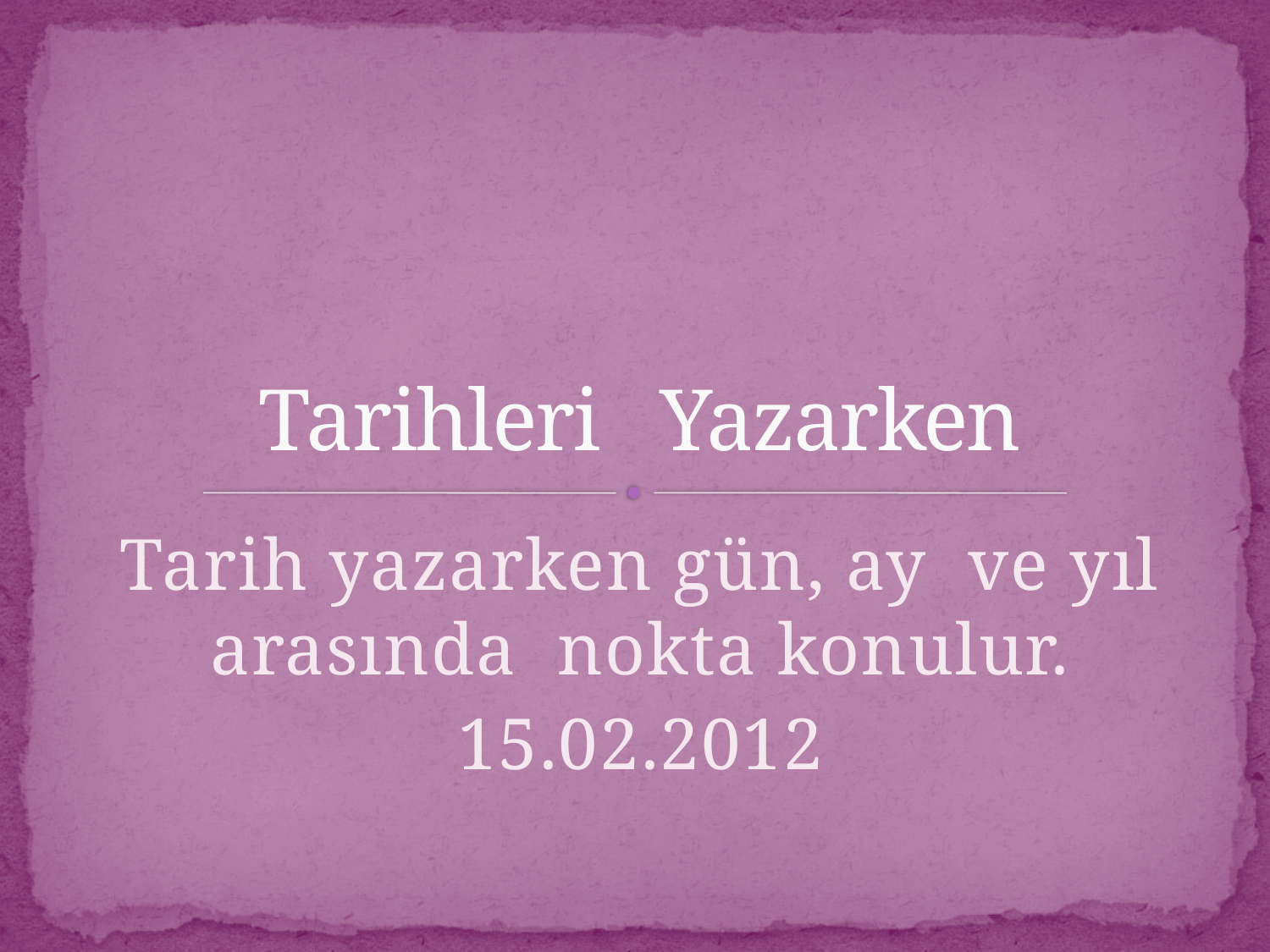

# Tarihleri   Yazarken
Tarih yazarken gün, ay  ve yıl arasında  nokta konulur.
15.02.2012